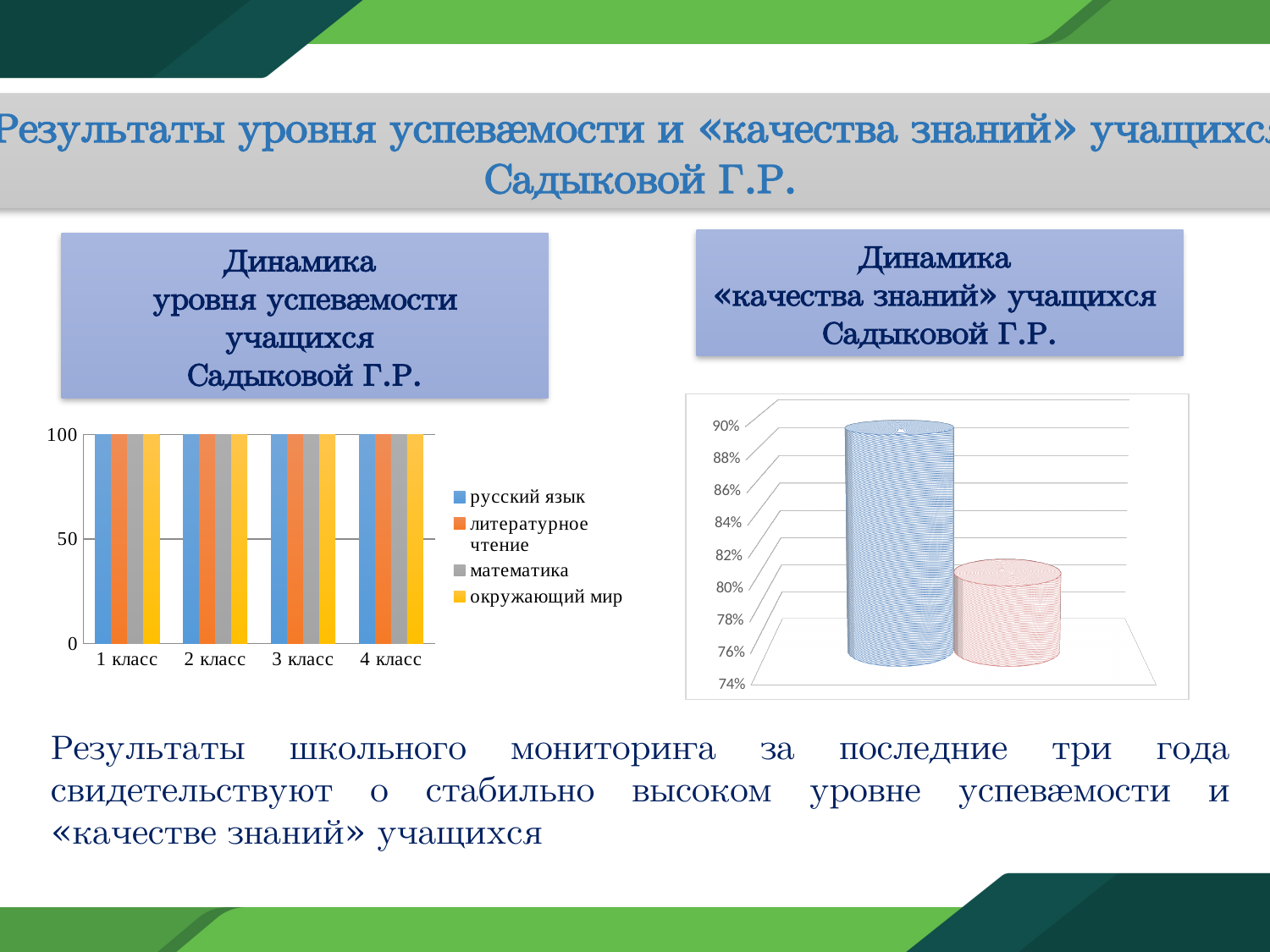

Результаты уровня успеваемости и «качества знаний» учащихся
Садыковой Г.Р.
Динамика
«качества знаний» учащихся
Садыковой Г.Р.
Динамика
уровня успеваемости учащихся
Садыковой Г.Р.

[unsupported chart]

### Chart

| Category | русский язык | литературное чтение | математика | окружающий мир |
|---|---|---|---|---|
| 1 класс | 100.0 | 100.0 | 100.0 | 100.0 |
| 2 класс | 100.0 | 100.0 | 100.0 | 100.0 |
| 3 класс | 100.0 | 100.0 | 100.0 | 100.0 |
| 4 класс | 100.0 | 100.0 | 100.0 | 100.0 |
Результаты школьного мониторинга за последние три года свидетельствуют о стабильно высоком уровне успеваемости и «качестве знаний» учащихся